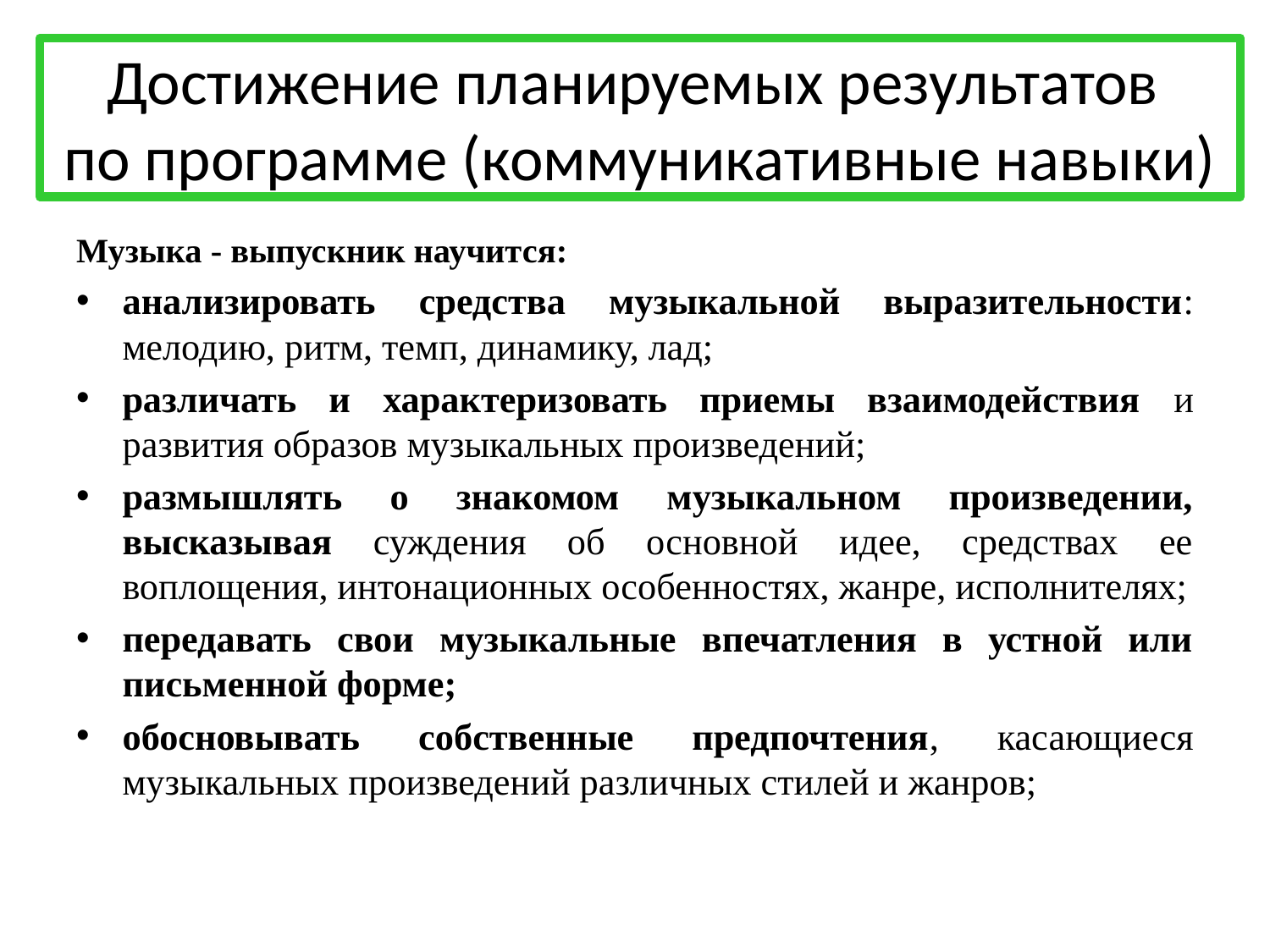

# Достижение планируемых результатов по программе (коммуникативные навыки)
Музыка - выпускник научится:
анализировать средства музыкальной выразительности: мелодию, ритм, темп, динамику, лад;
различать и характеризовать приемы взаимодействия и развития образов музыкальных произведений;
размышлять о знакомом музыкальном произведении, высказывая суждения об основной идее, средствах ее воплощения, интонационных особенностях, жанре, исполнителях;
передавать свои музыкальные впечатления в устной или письменной форме;
обосновывать собственные предпочтения, касающиеся музыкальных произведений различных стилей и жанров;